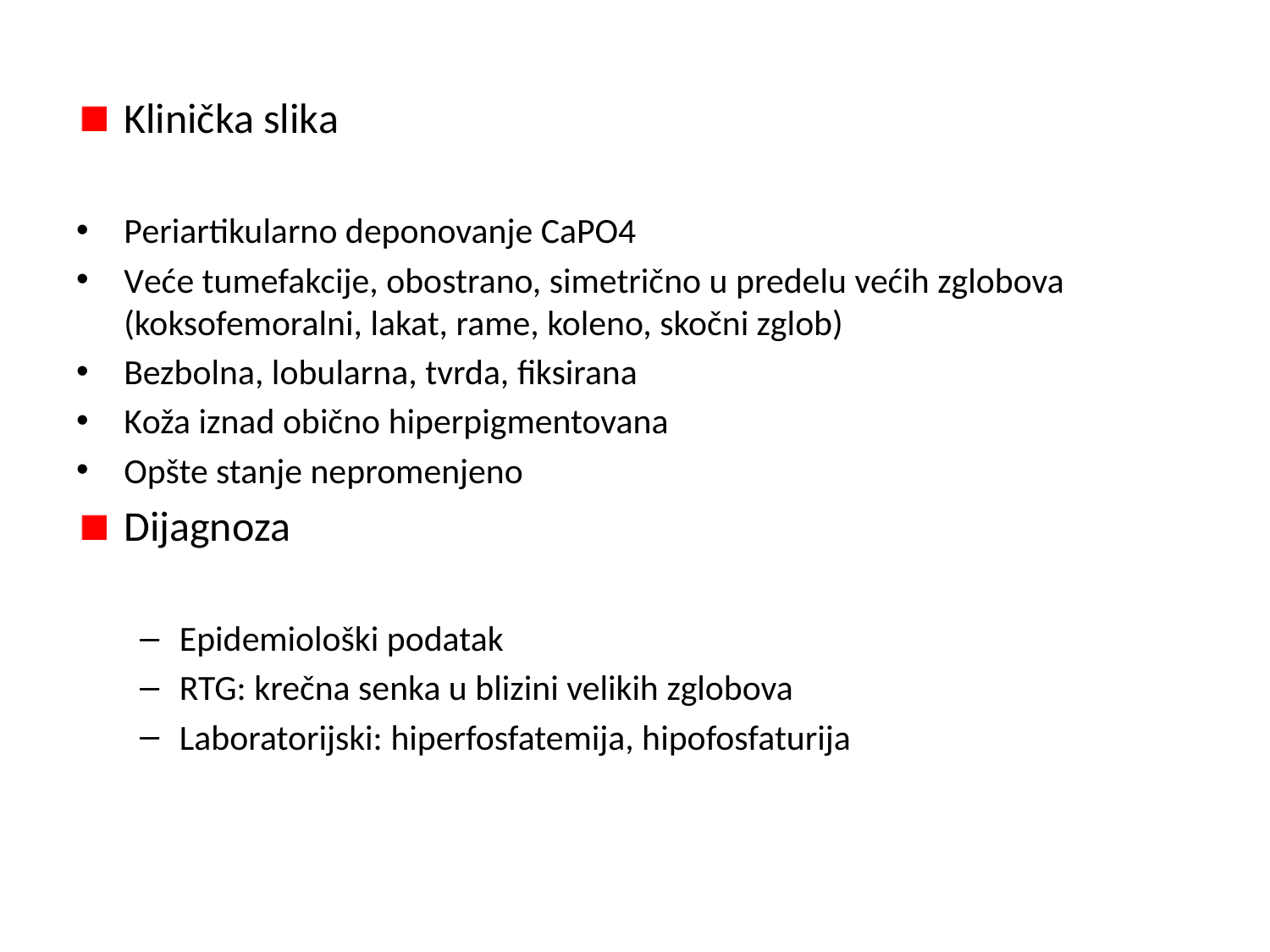

Klinička slika

Periartikularno deponovanje CaPO4
Veće tumefakcije, obostrano, simetrično u predelu većih zglobova (koksofemoralni, lakat, rame, koleno, skočni zglob)
Bezbolna, lobularna, tvrda, fiksirana
Koža iznad obično hiperpigmentovana
Opšte stanje nepromenjeno
Dijagnoza

Epidemiološki podatak
RTG: krečna senka u blizini velikih zglobova
Laboratorijski: hiperfosfatemija, hipofosfaturija